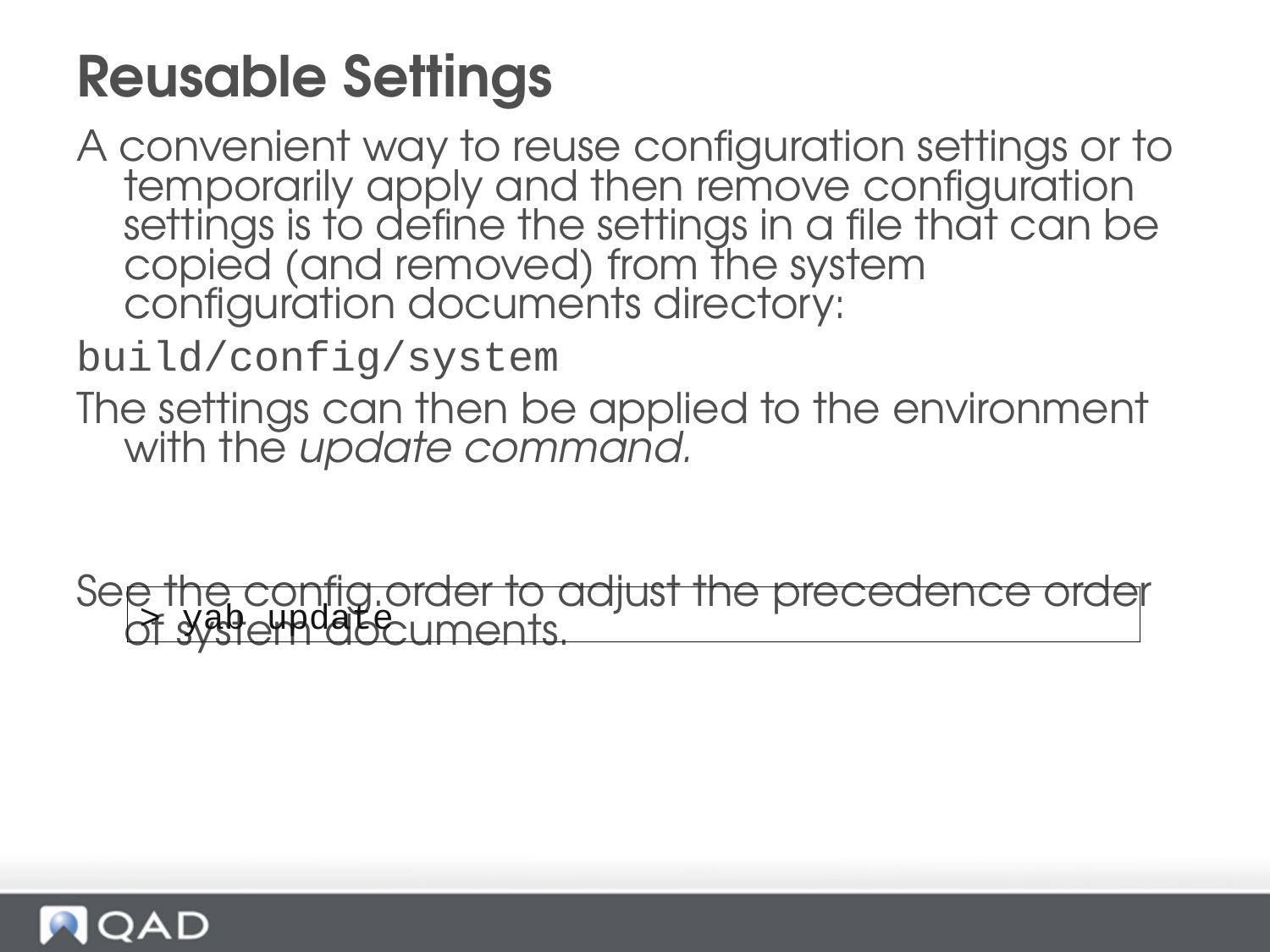

# Reusable Settings
A convenient way to reuse configuration settings or to temporarily apply and then remove configuration settings is to define the settings in a file that can be copied (and removed) from the system configuration documents directory:
build/config/system
The settings can then be applied to the environment with the update command.

See the config.order to adjust the precedence order of system documents.
> yab update